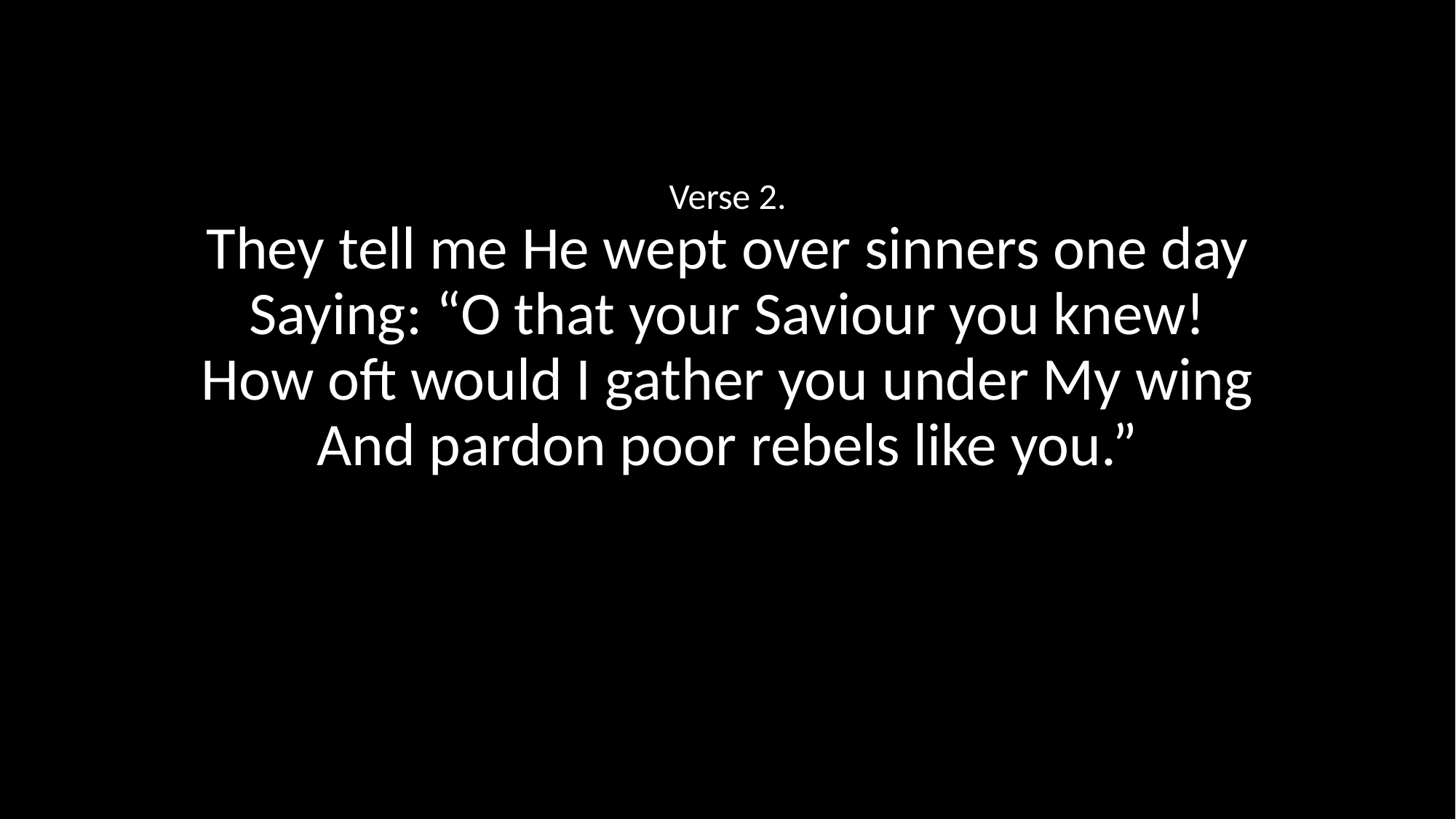

Verse 2.
They tell me He wept over sinners one day
Saying: “O that your Saviour you knew!
How oft would I gather you under My wing
And pardon poor rebels like you.”